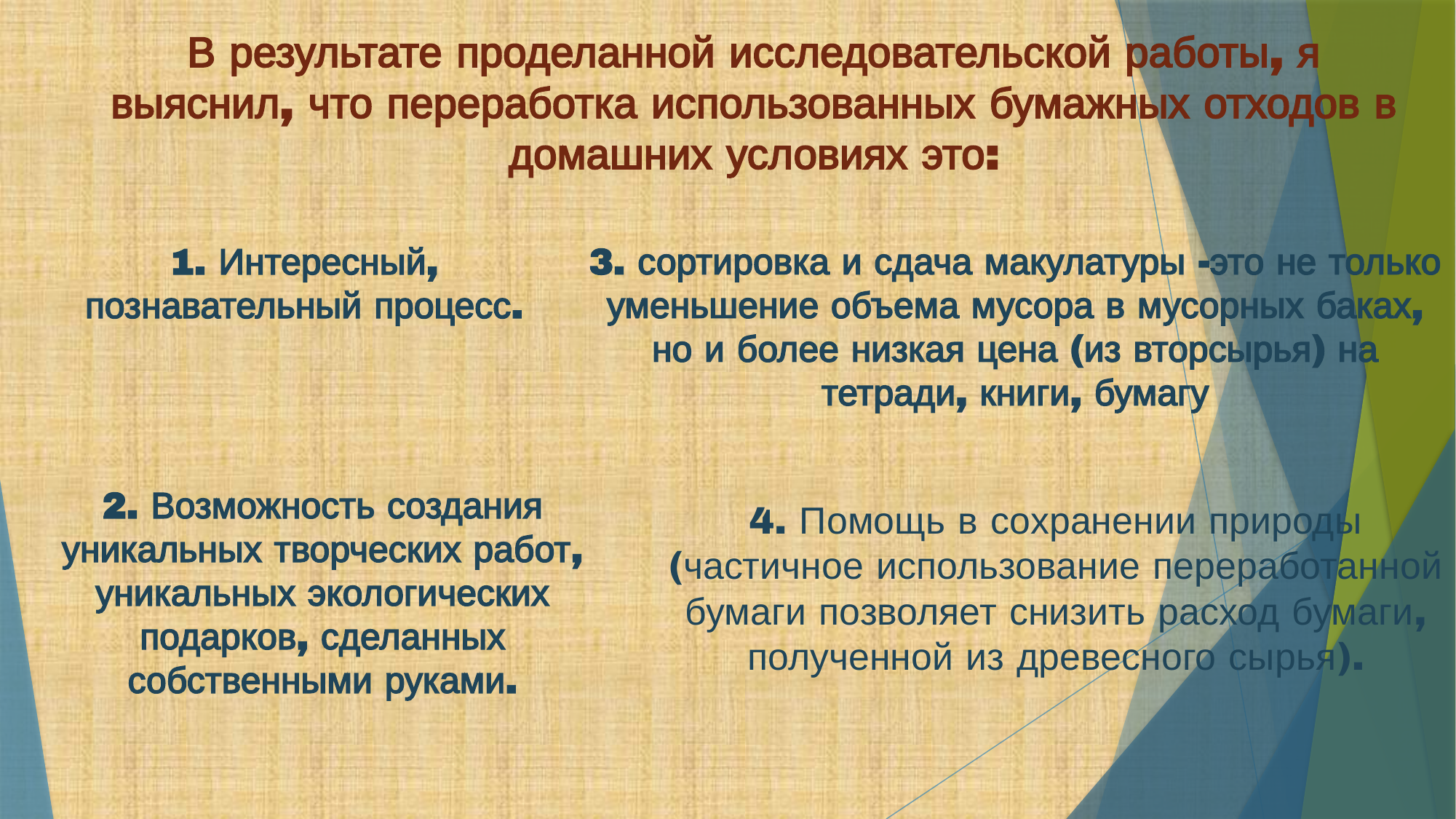

# В результате проделанной исследовательской работы, я выяснил, что переработка использованных бумажных отходов в домашних условиях это:
1. Интересный, познавательный процесс.

3. сортировка и сдача макулатуры -это не только уменьшение объема мусора в мусорных баках, но и более низкая цена (из вторсырья) на тетради, книги, бумагу
2. Возможность создания уникальных творческих работ, уникальных экологических подарков, сделанных собственными руками.
4. Помощь в сохранении природы (частичное использование переработанной бумаги позволяет снизить расход бумаги, полученной из древесного сырья).